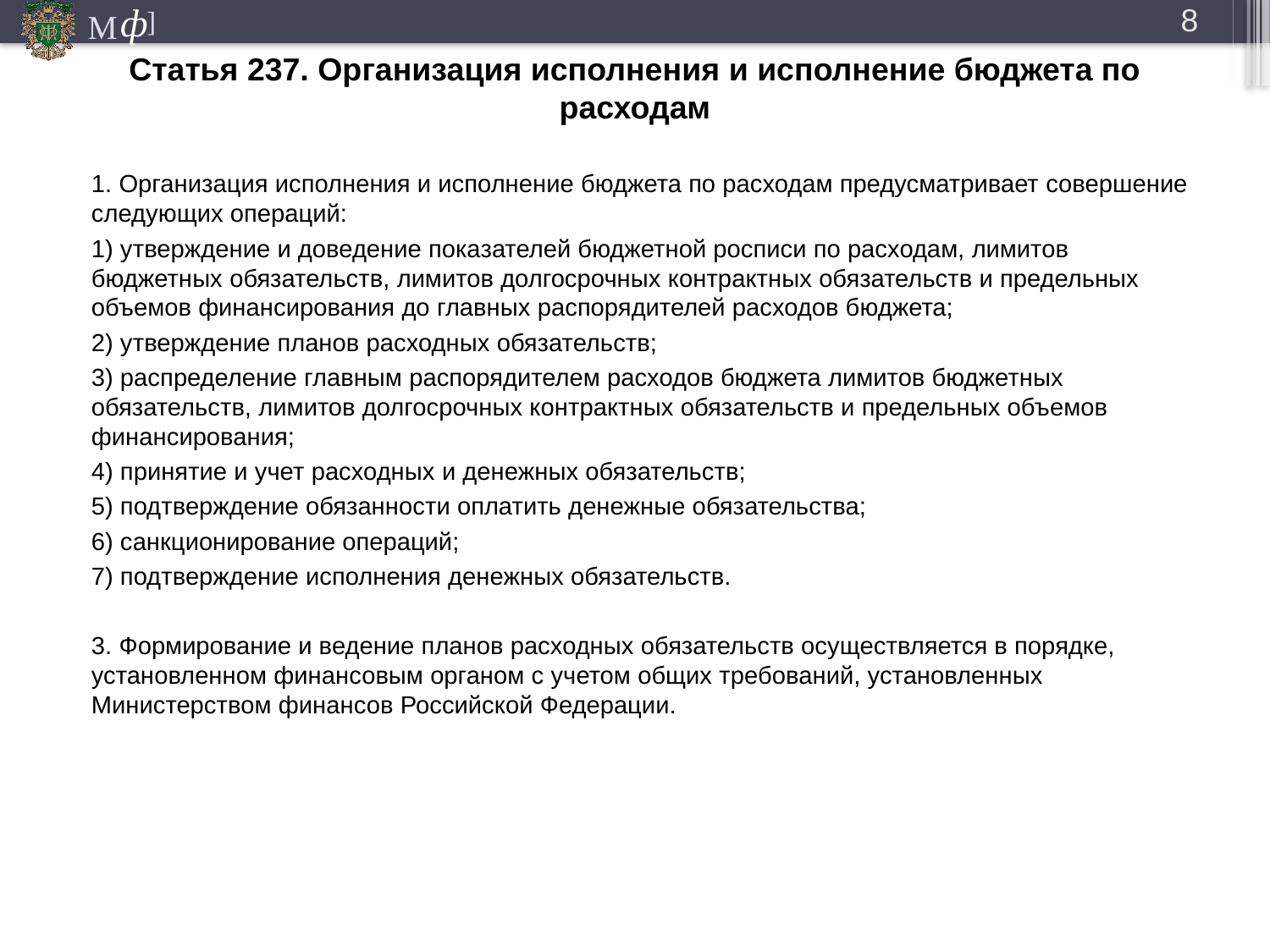

8
# Статья 237. Организация исполнения и исполнение бюджета по расходам
1. Организация исполнения и исполнение бюджета по расходам предусматривает совершение следующих операций:
1) утверждение и доведение показателей бюджетной росписи по расходам, лимитов бюджетных обязательств, лимитов долгосрочных контрактных обязательств и предельных объемов финансирования до главных распорядителей расходов бюджета;
2) утверждение планов расходных обязательств;
3) распределение главным распорядителем расходов бюджета лимитов бюджетных обязательств, лимитов долгосрочных контрактных обязательств и предельных объемов финансирования;
4) принятие и учет расходных и денежных обязательств;
5) подтверждение обязанности оплатить денежные обязательства;
6) санкционирование операций;
7) подтверждение исполнения денежных обязательств.

3. Формирование и ведение планов расходных обязательств осуществляется в порядке, установленном финансовым органом с учетом общих требований, установленных Министерством финансов Российской Федерации.